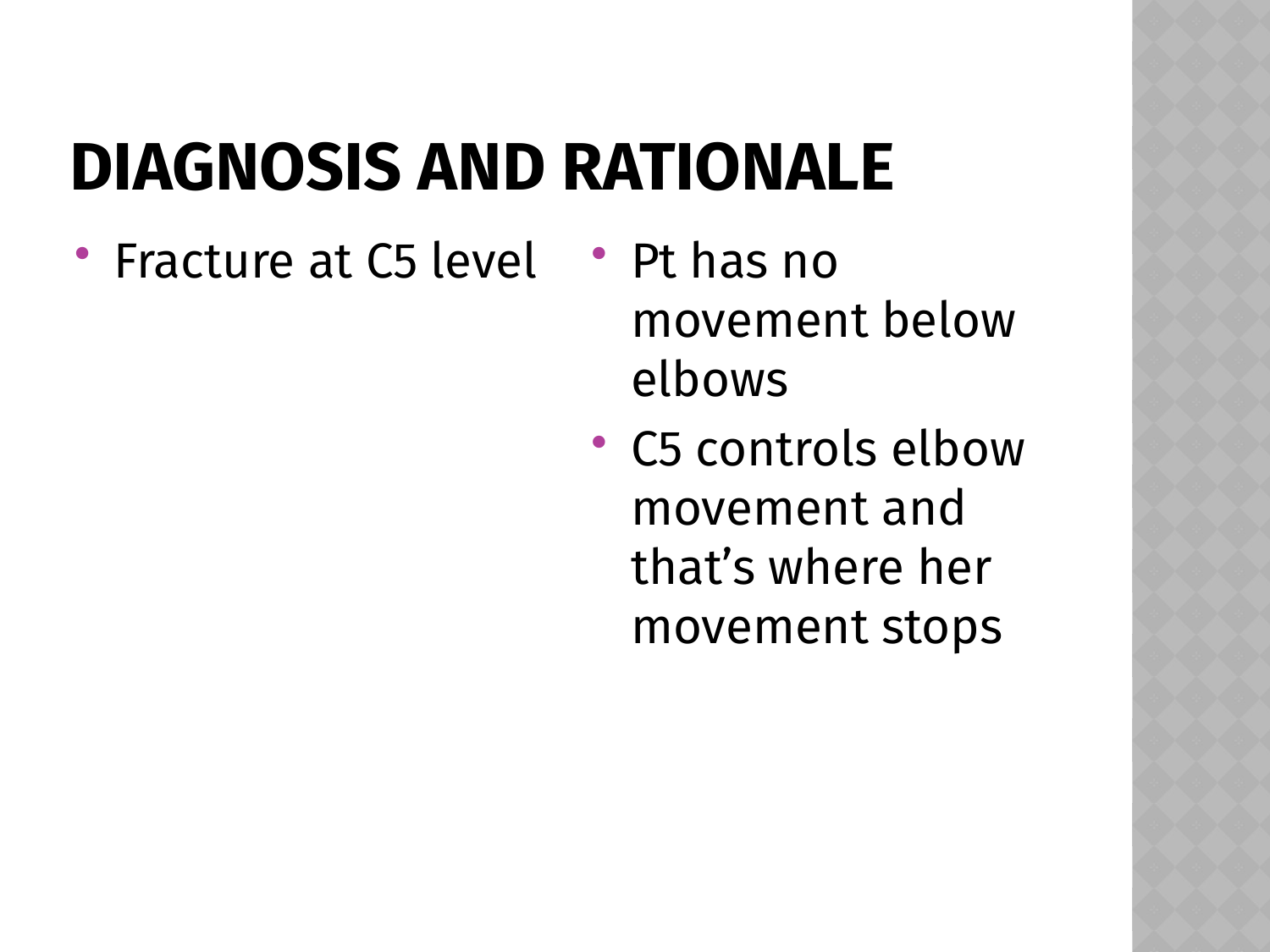

# Diagnosis and Rationale
Fracture at C5 level
Pt has no movement below elbows
C5 controls elbow movement and that’s where her movement stops